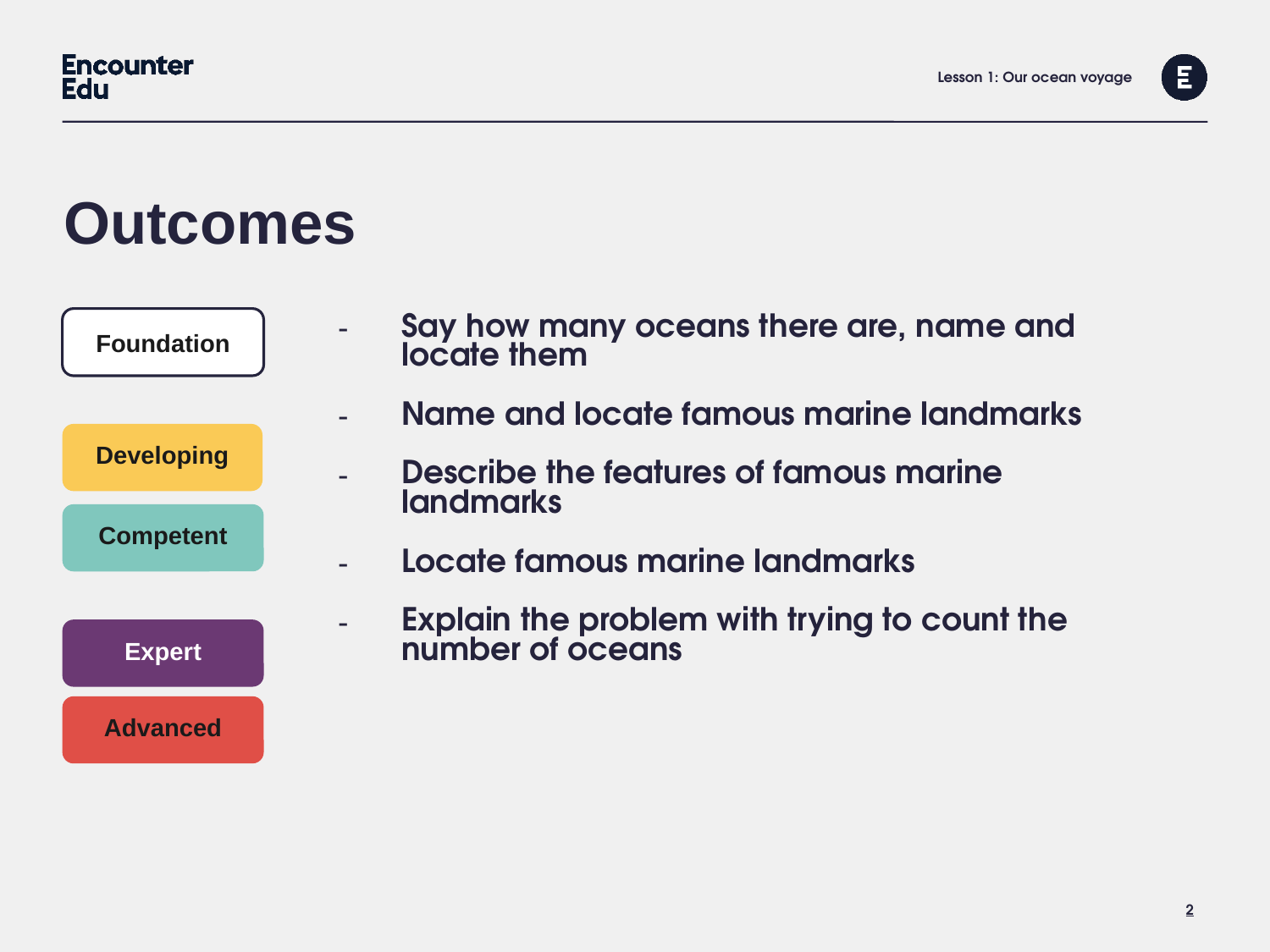

Lesson 1: Our ocean voyage
Outcomes
| Say how many oceans there are, name and locate them Name and locate famous marine landmarks Describe the features of famous marine landmarks Locate famous marine landmarks Explain the problem with trying to count the number of oceans |
| --- |
|  |
|  |
|  |
|  |
Foundation
Developing
Competent
Expert
Advanced
2